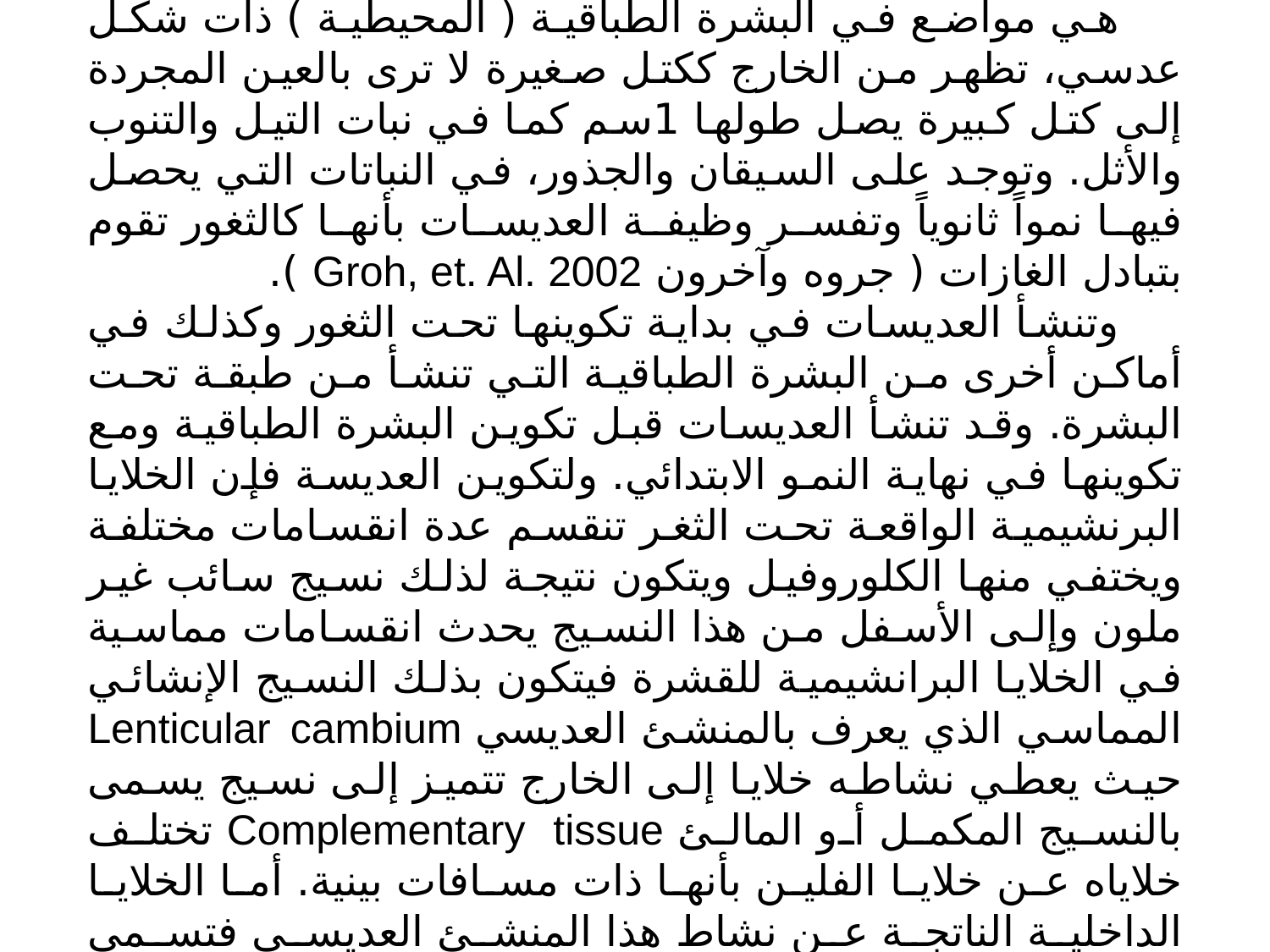

العديسات Lenticels
هي مواضع في البشرة الطباقية ( المحيطية ) ذات شكل عدسي، تظهر من الخارج ككتل صغيرة لا ترى بالعين المجردة إلى كتل كبيرة يصل طولها 1سم كما في نبات التيل والتنوب والأثل. وتوجد على السيقان والجذور، في النباتات التي يحصل فيها نمواً ثانوياً وتفسر وظيفة العديسات بأنها كالثغور تقوم بتبادل الغازات ( جروه وآخرون Groh, et. Al. 2002 ).
وتنشأ العديسات في بداية تكوينها تحت الثغور وكذلك في أماكن أخرى من البشرة الطباقية التي تنشأ من طبقة تحت البشرة. وقد تنشأ العديسات قبل تكوين البشرة الطباقية ومع تكوينها في نهاية النمو الابتدائي. ولتكوين العديسة فإن الخلايا البرنشيمية الواقعة تحت الثغر تنقسم عدة انقسامات مختلفة ويختفي منها الكلوروفيل ويتكون نتيجة لذلك نسيج سائب غير ملون وإلى الأسفل من هذا النسيج يحدث انقسامات مماسية في الخلايا البرانشيمية للقشرة فيتكون بذلك النسيج الإنشائي المماسي الذي يعرف بالمنشئ العديسي Lenticular cambium حيث يعطي نشاطه خلايا إلى الخارج تتميز إلى نسيج يسمى بالنسيج المكمل أو المالئ Complementary tissue تختلف خلاياه عن خلايا الفلين بأنها ذات مسافات بينية. أما الخلايا الداخلية الناتجة عن نشاط هذا المنشئ العديسي فتسمى بالقشرة الثانوية ( شكل 111: أ ، ج ).